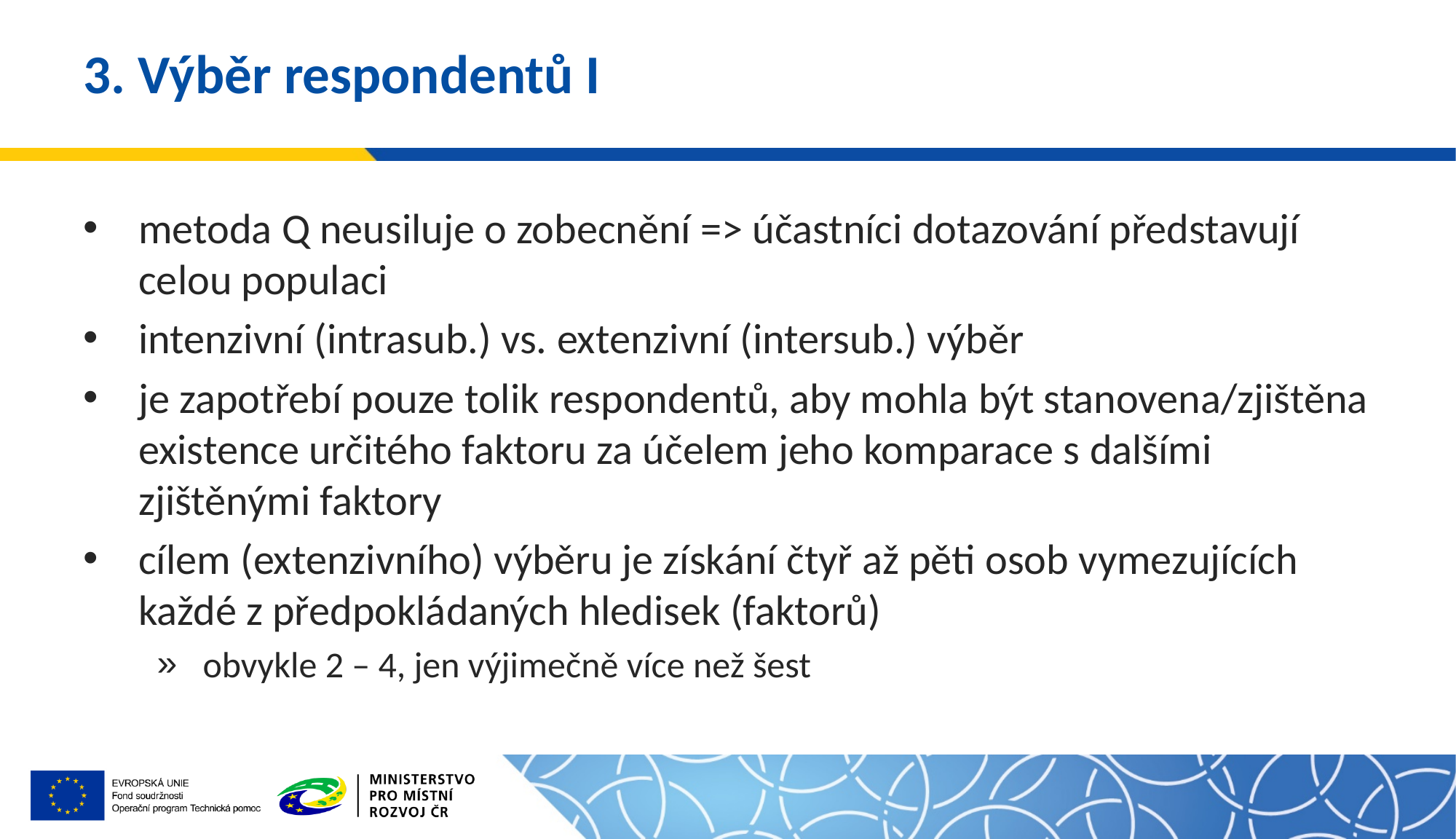

# 3. Výběr respondentů I
metoda Q neusiluje o zobecnění => účastníci dotazování představují celou populaci
intenzivní (intrasub.) vs. extenzivní (intersub.) výběr
je zapotřebí pouze tolik respondentů, aby mohla být stanovena/zjištěna existence určitého faktoru za účelem jeho komparace s dalšími zjištěnými faktory
cílem (extenzivního) výběru je získání čtyř až pěti osob vymezujících každé z předpokládaných hledisek (faktorů)
obvykle 2 – 4, jen výjimečně více než šest